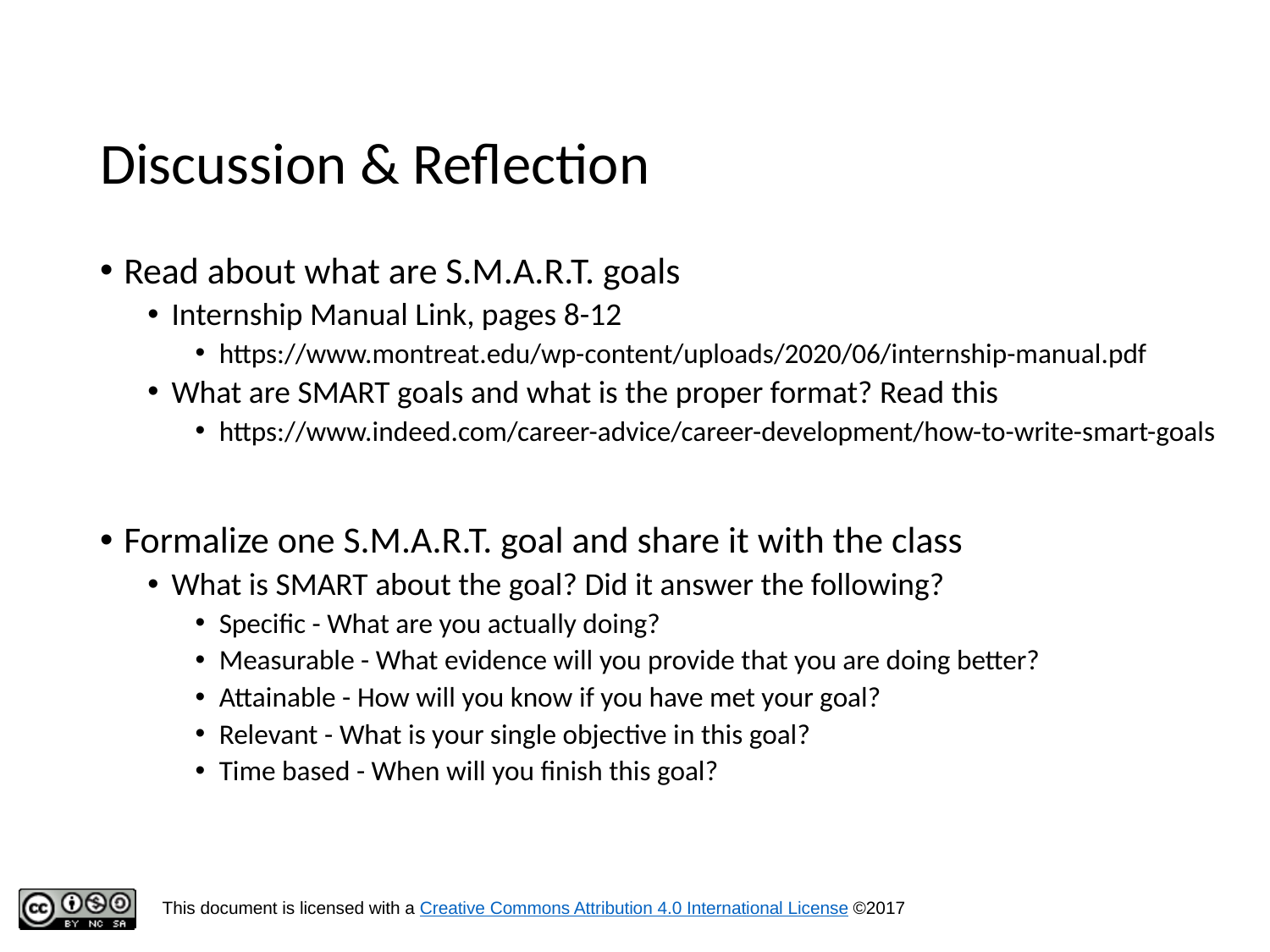

# Discussion & Reflection
Read about what are S.M.A.R.T. goals
Internship Manual Link, pages 8-12
https://www.montreat.edu/wp-content/uploads/2020/06/internship-manual.pdf
What are SMART goals and what is the proper format? Read this
https://www.indeed.com/career-advice/career-development/how-to-write-smart-goals

Formalize one S.M.A.R.T. goal and share it with the class
What is SMART about the goal? Did it answer the following?
Specific - What are you actually doing?
Measurable - What evidence will you provide that you are doing better?
Attainable - How will you know if you have met your goal?
Relevant - What is your single objective in this goal?
Time based - When will you finish this goal?